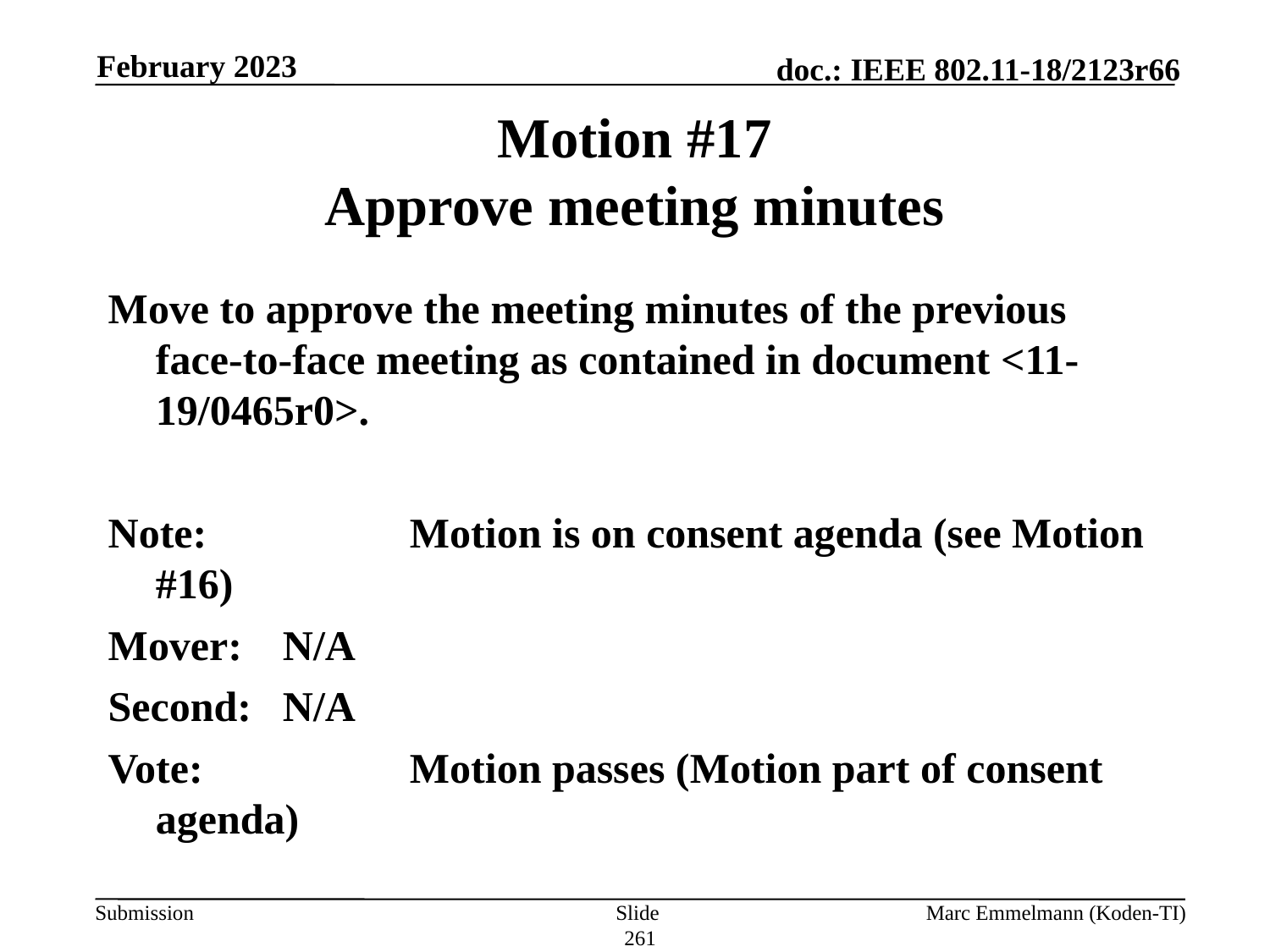

February 2023
# Motion #17 Approve meeting minutes
Move to approve the meeting minutes of the previous face-to-face meeting as contained in document <11-19/0465r0>.

Note: 		Motion is on consent agenda (see Motion #16)
Mover:	N/A
Second:	N/A
Vote:		Motion passes (Motion part of consent agenda)
Slide 261
Marc Emmelmann (Koden-TI)